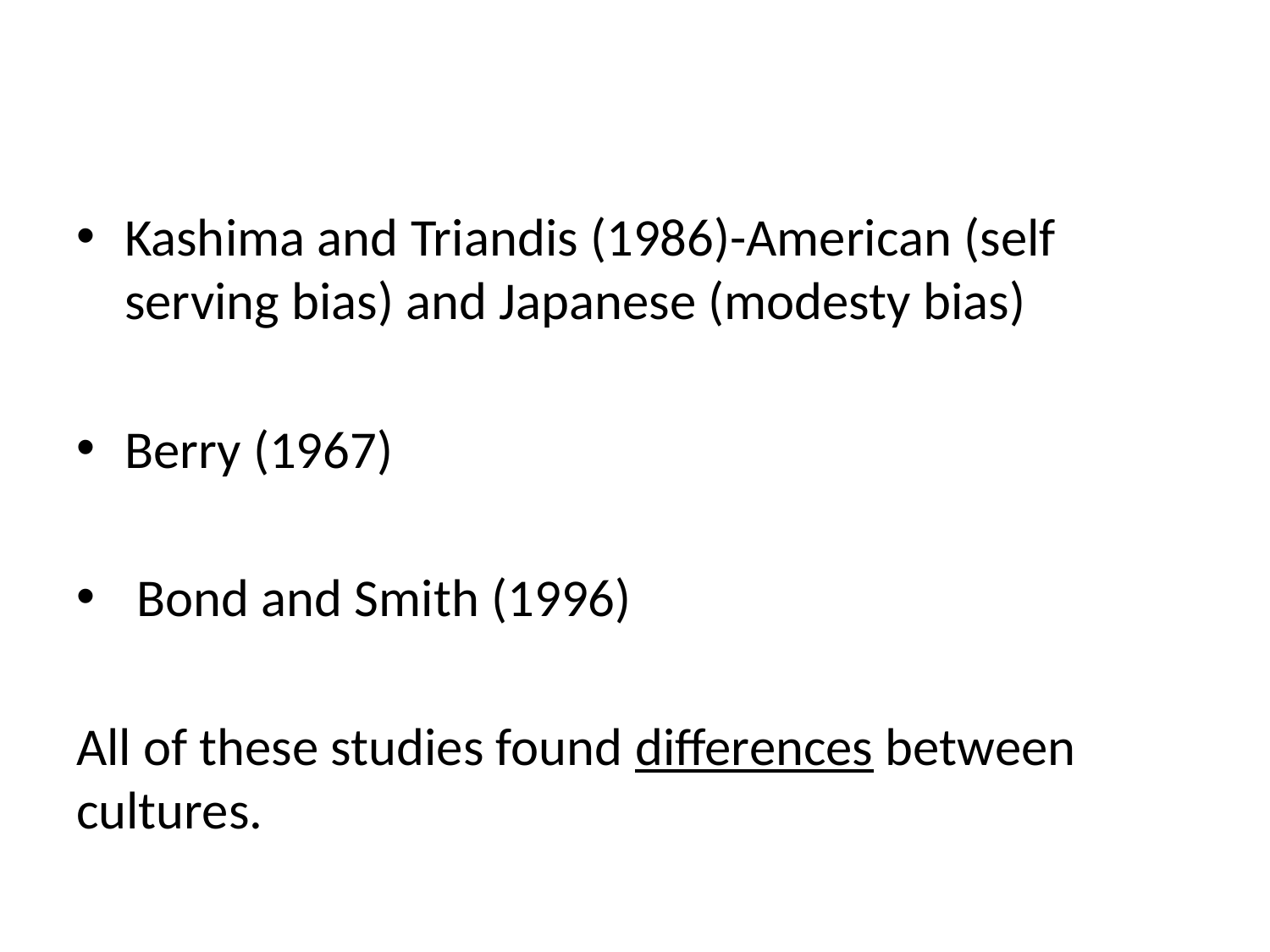

#
Kashima and Triandis (1986)-American (self serving bias) and Japanese (modesty bias)

Berry (1967)

 Bond and Smith (1996)

All of these studies found differences between cultures.